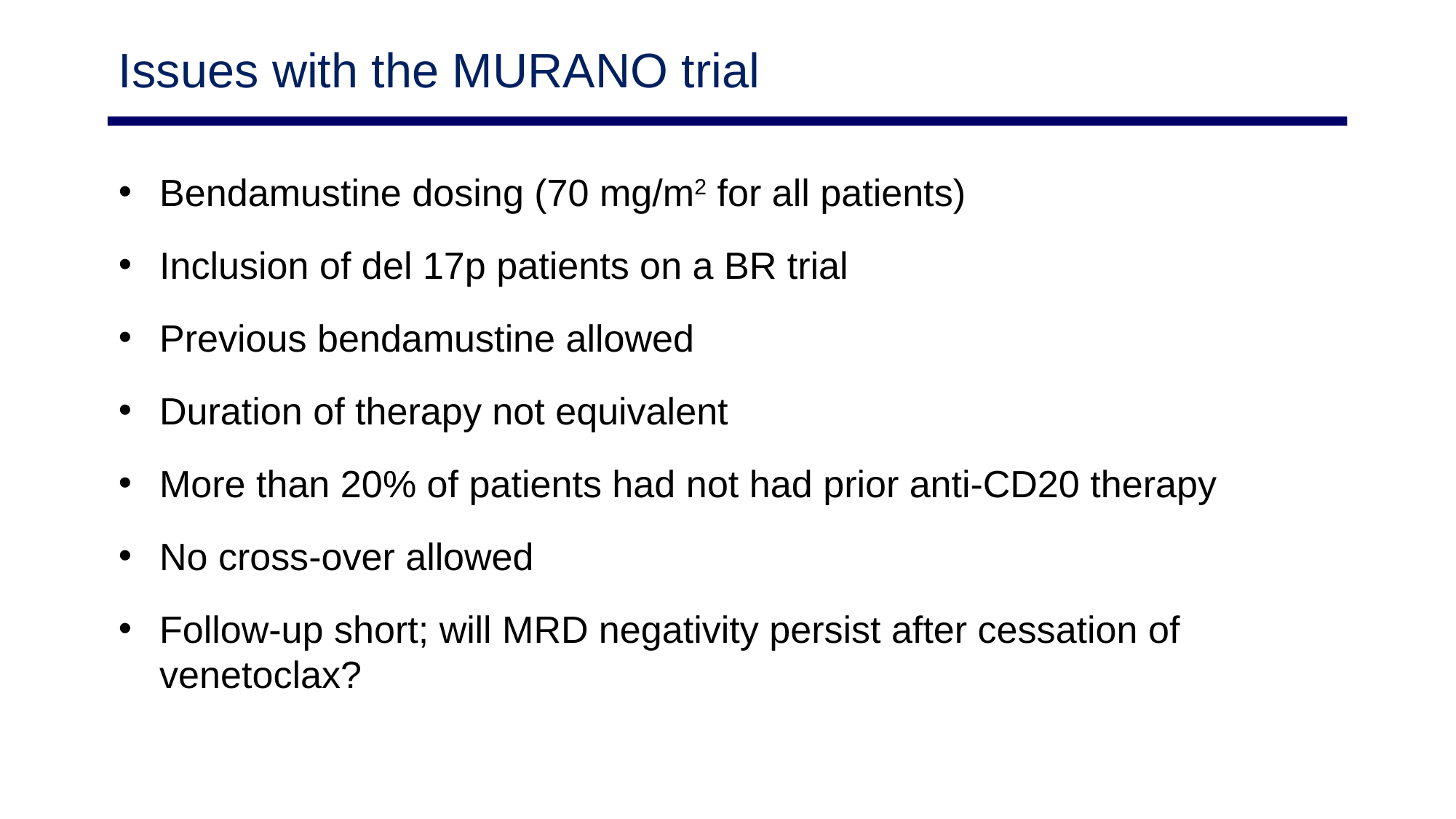

# Issues with the MURANO trial

Bendamustine dosing (70 mg/m2 for all patients)
Inclusion of del 17p patients on a BR trial
Previous bendamustine allowed
Duration of therapy not equivalent
More than 20% of patients had not had prior anti-CD20 therapy
No cross-over allowed
Follow-up short; will MRD negativity persist after cessation of venetoclax?